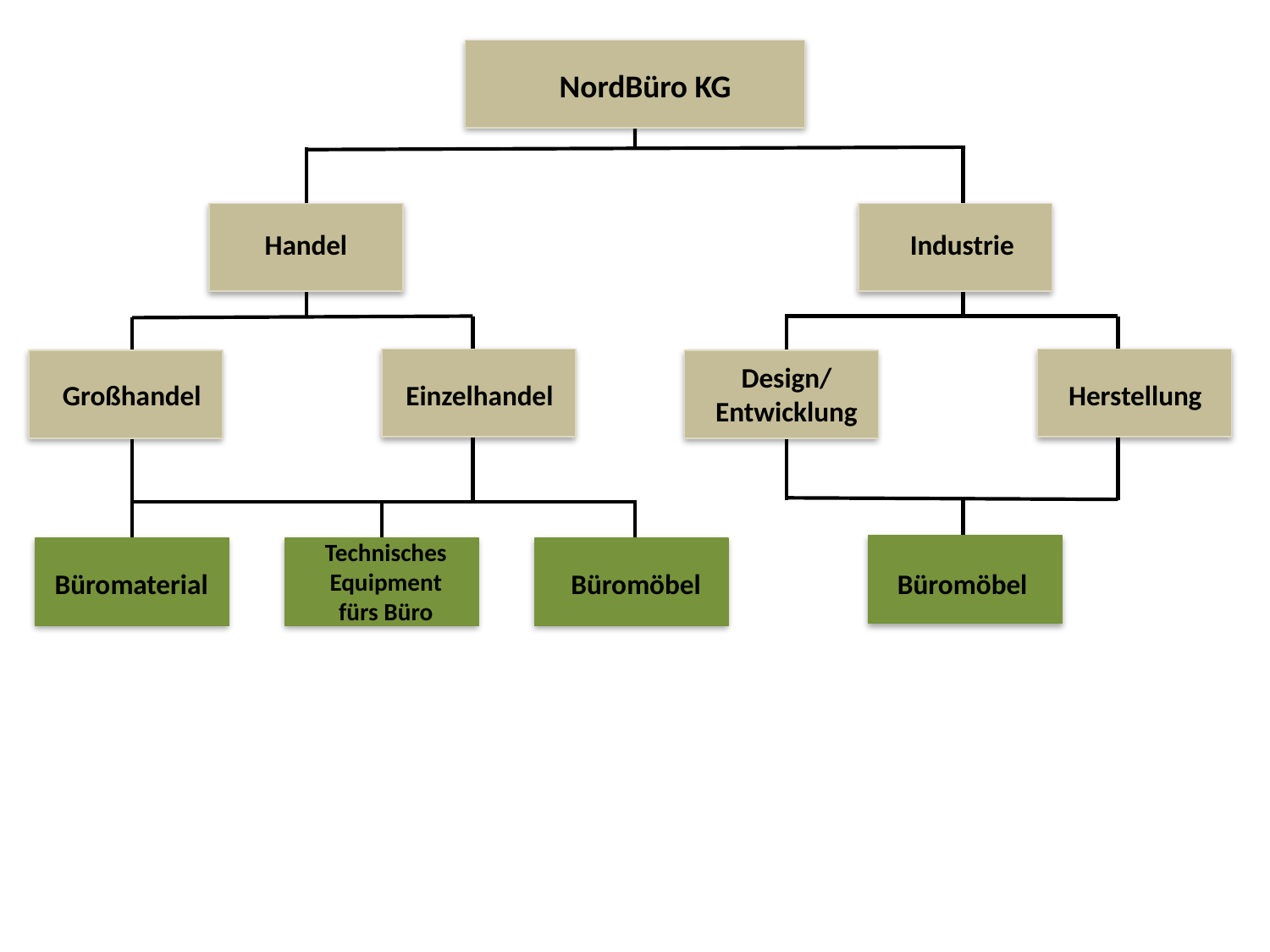

NordBüro KG

Handel
Industrie

Design/Entwicklung
Großhandel
Einzelhandel
Herstellung
Technisches Equipment fürs Büro

Büromaterial
Büromöbel
Büromöbel